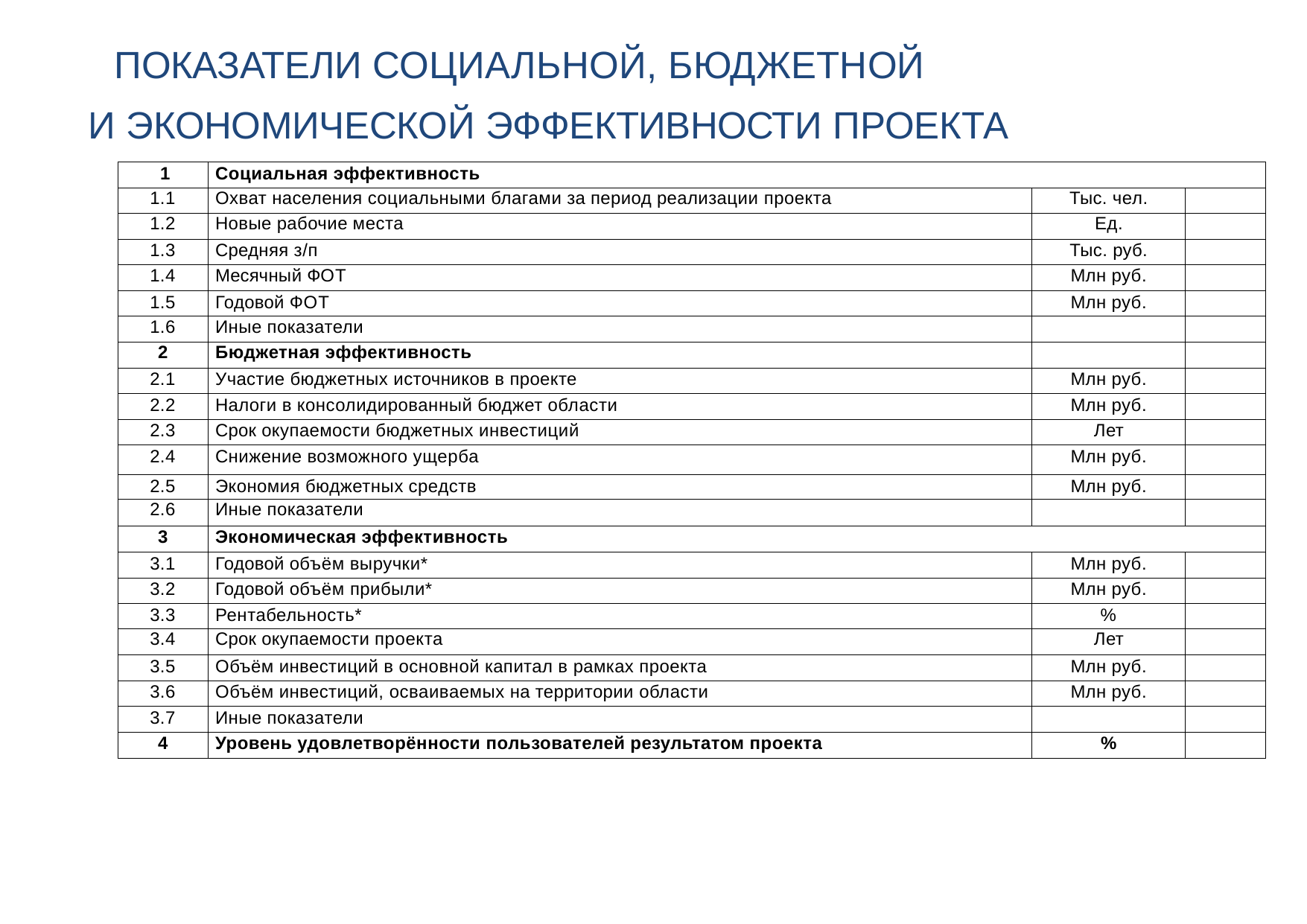

# ПОКАЗАТЕЛИ СОЦИАЛЬНОЙ, БЮДЖЕТНОЙ
И ЭКОНОМИЧЕСКОЙ ЭФФЕКТИВНОСТИ ПРОЕКТА
| 1 | Социальная эффективность |  |  |
| --- | --- | --- | --- |
| 1.1 | Охват населения социальными благами за период реализации проекта | Тыс. чел. |  |
| 1.2 | Новые рабочие места | Ед. |  |
| 1.3 | Средняя з/п | Тыс. руб. |  |
| 1.4 | Месячный ФОТ | Млн руб. |  |
| 1.5 | Годовой ФОТ | Млн руб. |  |
| 1.6 | Иные показатели |  |  |
| 2 | Бюджетная эффективность |  |  |
| 2.1 | Участие бюджетных источников в проекте | Млн руб. |  |
| 2.2 | Налоги в консолидированный бюджет области | Млн руб. |  |
| 2.3 | Срок окупаемости бюджетных инвестиций | Лет |  |
| 2.4 | Снижение возможного ущерба | Млн руб. |  |
| 2.5 | Экономия бюджетных средств | Млн руб. |  |
| 2.6 | Иные показатели |  |  |
| 3 | Экономическая эффективность |  |  |
| 3.1 | Годовой объём выручки\* | Млн руб. |  |
| 3.2 | Годовой объём прибыли\* | Млн руб. |  |
| 3.3 | Рентабельность\* | % |  |
| 3.4 | Срок окупаемости проекта | Лет |  |
| 3.5 | Объём инвестиций в основной капитал в рамках проекта | Млн руб. |  |
| 3.6 | Объём инвестиций, осваиваемых на территории области | Млн руб. |  |
| 3.7 | Иные показатели |  |  |
| 4 | Уровень удовлетворённости пользователей результатом проекта | % |  |